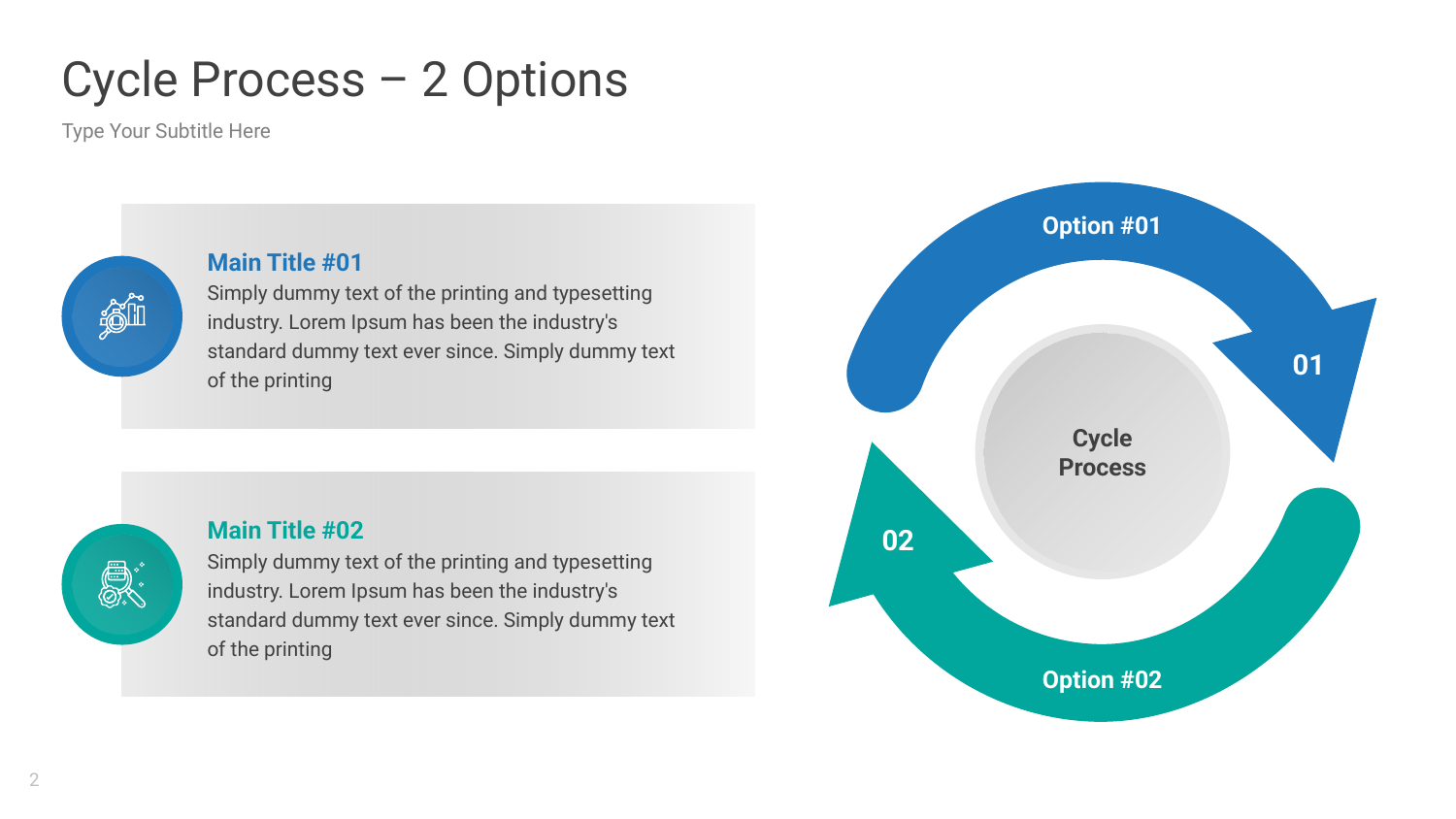

# Cycle Process – 2 Options
Type Your Subtitle Here

Option #01
Main Title #01
Simply dummy text of the printing and typesetting industry. Lorem Ipsum has been the industry's standard dummy text ever since. Simply dummy text of the printing

Cycle Process
01

Main Title #02
Simply dummy text of the printing and typesetting industry. Lorem Ipsum has been the industry's standard dummy text ever since. Simply dummy text of the printing
02

Option #02